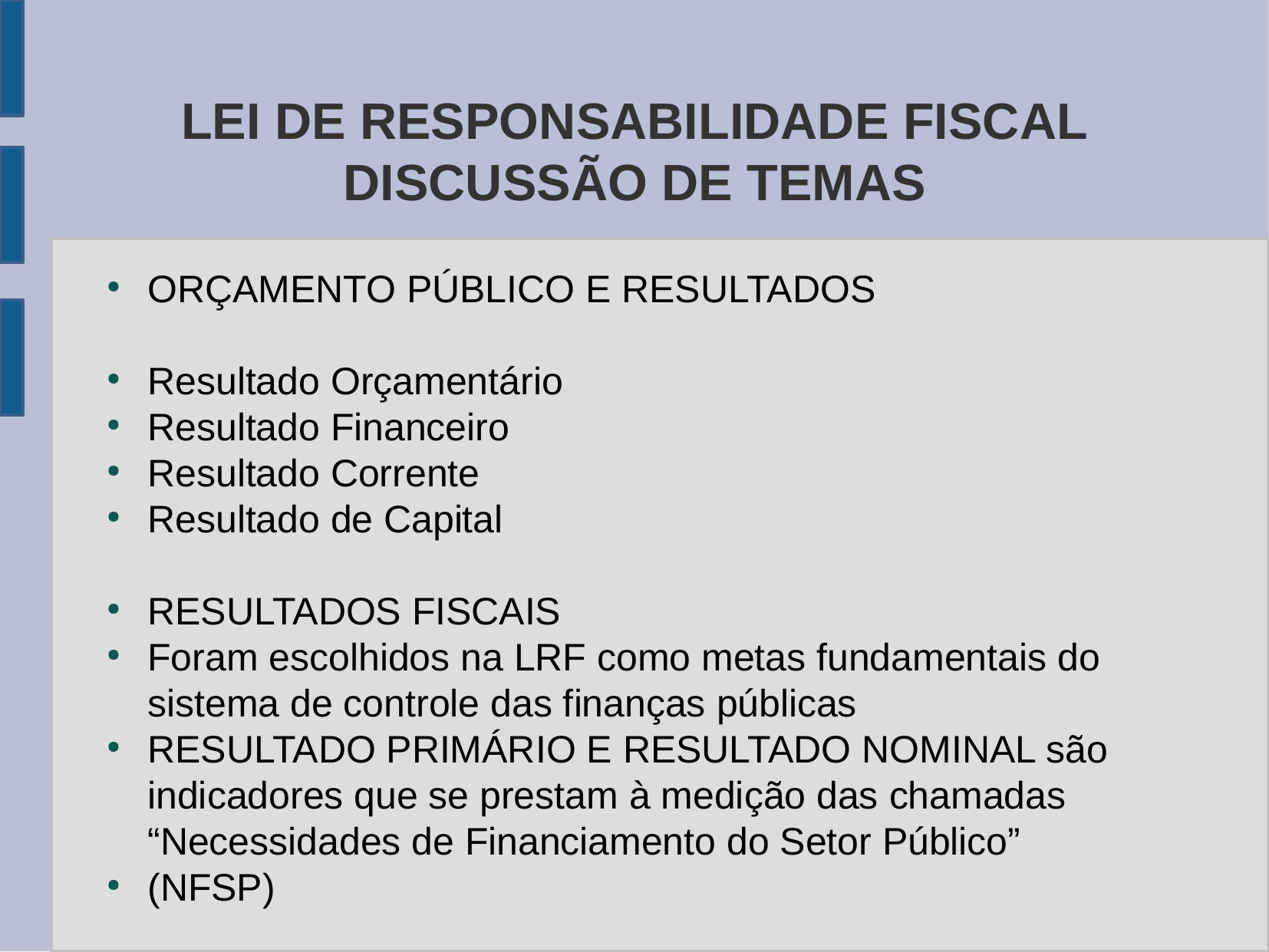

LEI DE RESPONSABILIDADE FISCAL
DISCUSSÃO DE TEMAS
ORÇAMENTO PÚBLICO E RESULTADOS

Resultado Orçamentário
Resultado Financeiro
Resultado Corrente
Resultado de Capital

RESULTADOS FISCAIS
Foram escolhidos na LRF como metas fundamentais do sistema de controle das finanças públicas
RESULTADO PRIMÁRIO E RESULTADO NOMINAL são indicadores que se prestam à medição das chamadas “Necessidades de Financiamento do Setor Público”
(NFSP)